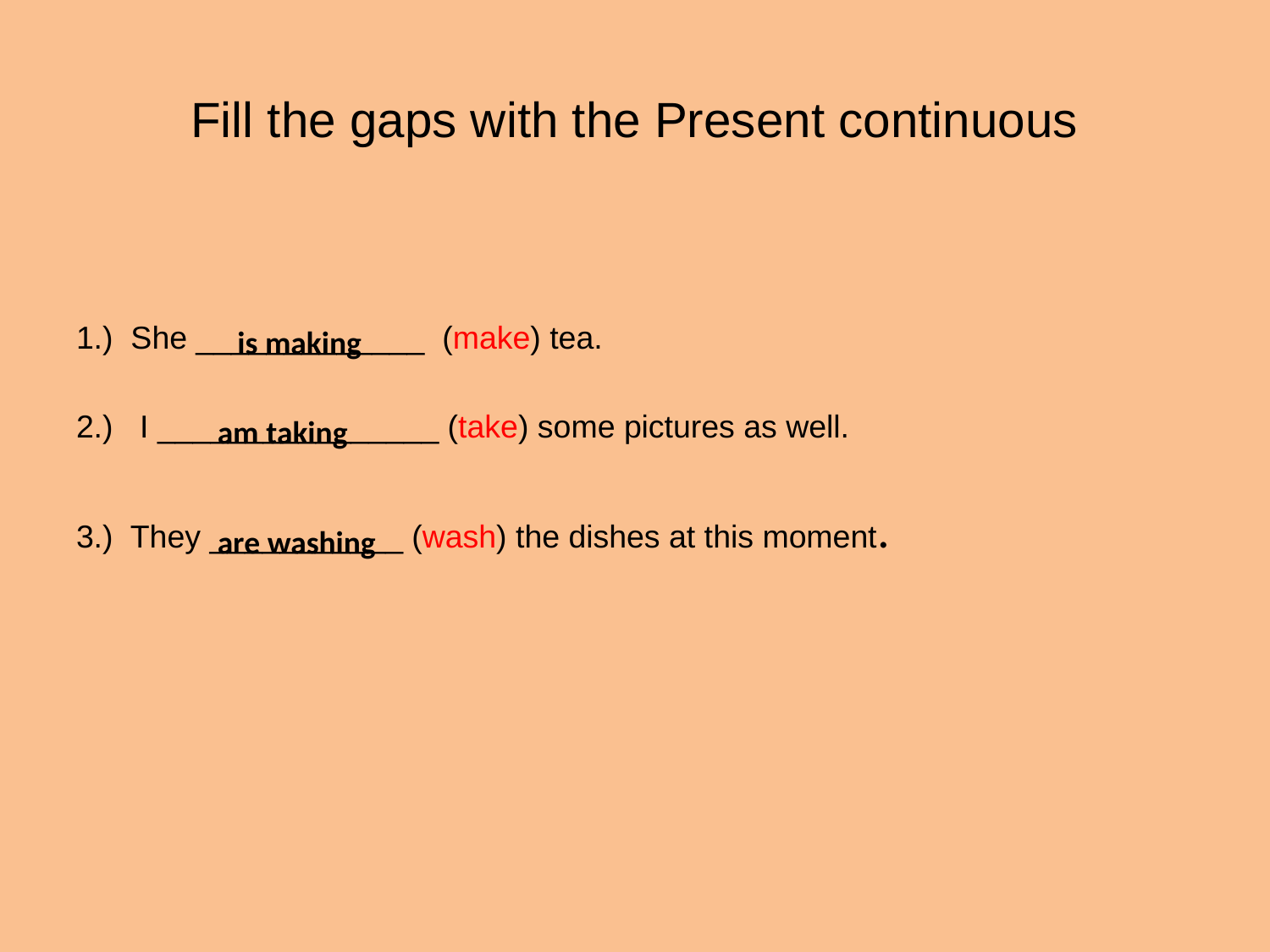

# Fill the gaps with the Present continuous

1.)  She _____________  (make) tea.

2.)   I ________________ (take) some pictures as well.

3.)  They ___________ (wash) the dishes at this moment.
is making
am taking
are washing